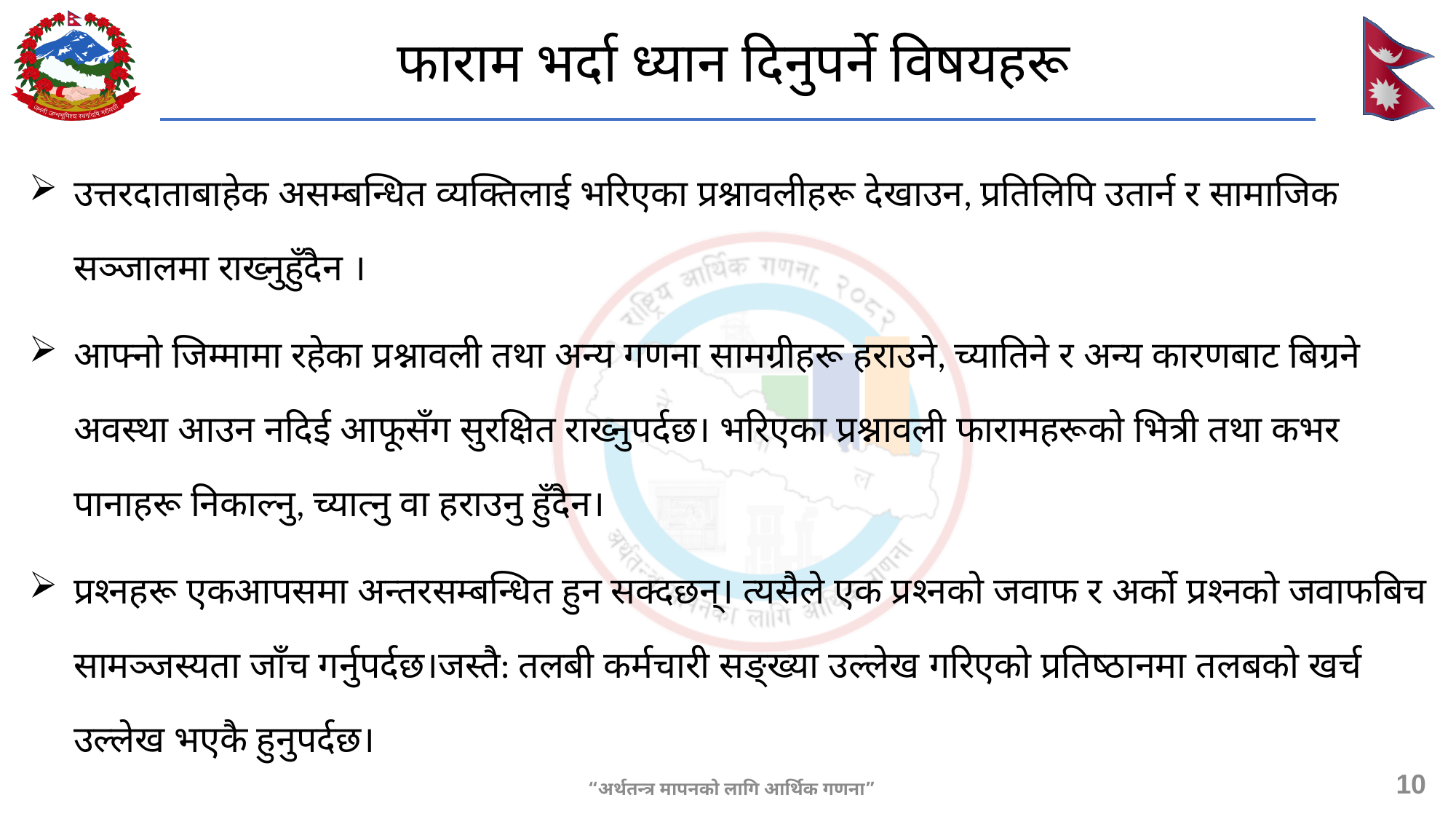

# फाराम भर्दा ध्यान दिनुपर्ने विषयहरू
उत्तरदाताबाहेक असम्बन्धित व्यक्तिलाई भरिएका प्रश्नावलीहरू देखाउन, प्रतिलिपि उतार्न र सामाजिक सञ्जालमा राख्नुहुँदैन ।
आफ्नो जिम्मामा रहेका प्रश्नावली तथा अन्य गणना सामग्रीहरू हराउने, च्यातिने र अन्य कारणबाट बिग्रने अवस्था आउन नदिई आफूसँग सुरक्षित राख्नुपर्दछ। भरिएका प्रश्नावली फारामहरूको भित्री तथा कभर पानाहरू निकाल्नु, च्यात्नु वा हराउनु हुँदैन।
प्रश्नहरू एकआपसमा अन्तरसम्बन्धित हुन सक्दछन्। त्यसैले एक प्रश्नको जवाफ र अर्को प्रश्नको जवाफबिच सामञ्जस्यता जाँच गर्नुपर्दछ।जस्तै: तलबी कर्मचारी सङ्ख्या उल्लेख गरिएको प्रतिष्ठानमा तलबको खर्च उल्लेख भएकै हुनुपर्दछ।

10
“अर्थतन्त्र मापनको लागि आर्थिक गणना”